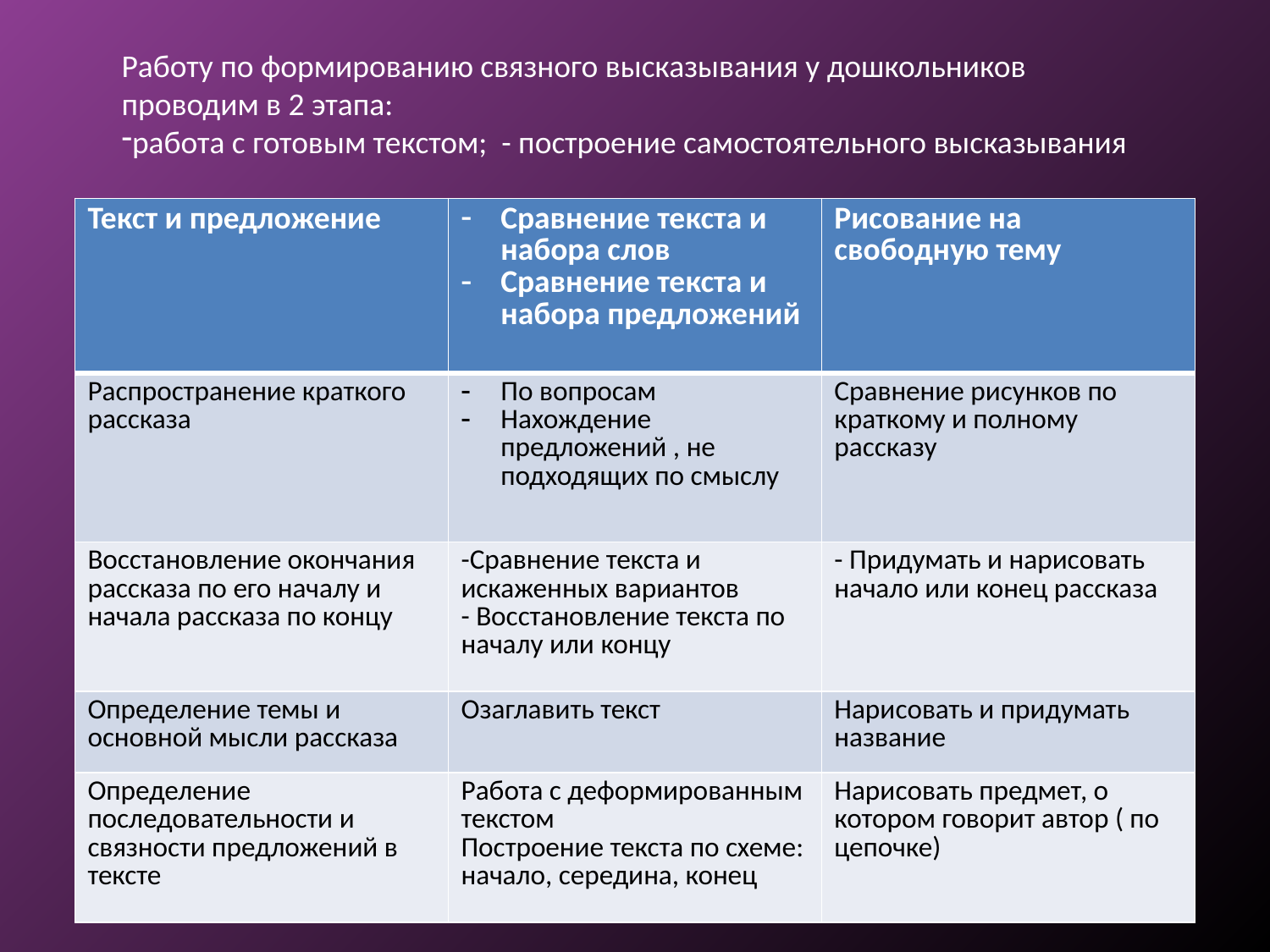

Работу по формированию связного высказывания у дошкольников  проводим в 2 этапа:
работа с готовым текстом;  - построение самостоятельного высказывания
| Текст и предложение | Сравнение текста и набора слов Сравнение текста и набора предложений | Рисование на свободную тему |
| --- | --- | --- |
| Распространение краткого рассказа | По вопросам Нахождение предложений , не подходящих по смыслу | Сравнение рисунков по краткому и полному рассказу |
| Восстановление окончания рассказа по его началу и начала рассказа по концу | -Сравнение текста и искаженных вариантов - Восстановление текста по началу или концу | - Придумать и нарисовать начало или конец рассказа |
| Определение темы и основной мысли рассказа | Озаглавить текст | Нарисовать и придумать название |
| Определение последовательности и связности предложений в тексте | Работа с деформированным текстом Построение текста по схеме: начало, середина, конец | Нарисовать предмет, о котором говорит автор ( по цепочке) |